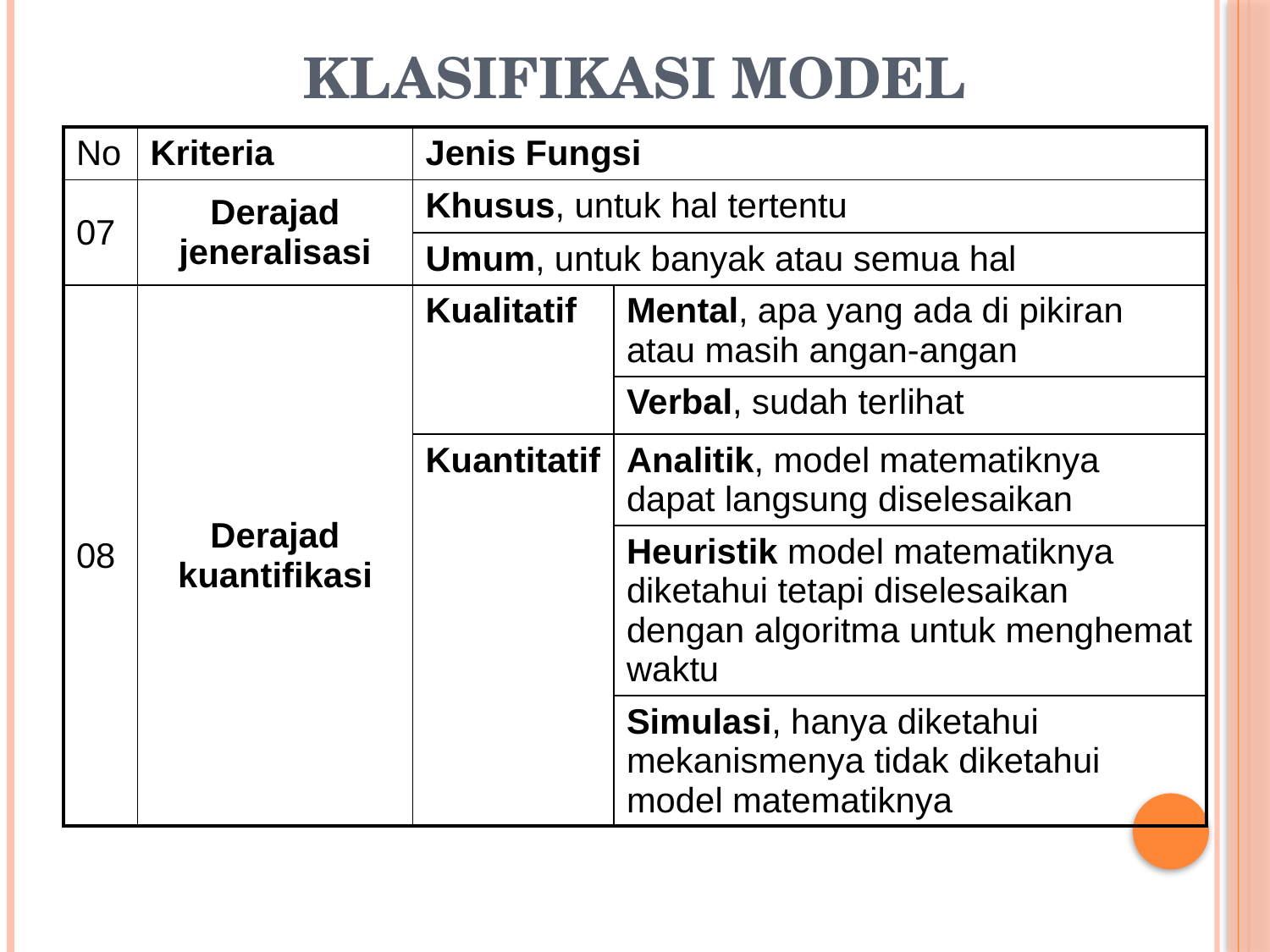

# Klasifikasi Model
| No | Kriteria | Jenis Fungsi |  |
| --- | --- | --- | --- |
| 07 | Derajad jeneralisasi | Khusus, untuk hal tertentu |  |
|  |  | Umum, untuk banyak atau semua hal |  |
| 08 | Derajad kuantifikasi | Kualitatif | Mental, apa yang ada di pikiran atau masih angan-angan |
|  |  |  | Verbal, sudah terlihat |
|  |  | Kuantitatif | Analitik, model matematiknya dapat langsung diselesaikan |
|  |  |  | Heuristik model matematiknya diketahui tetapi diselesaikan dengan algoritma untuk menghemat waktu |
|  |  |  | Simulasi, hanya diketahui mekanismenya tidak diketahui model matematiknya |